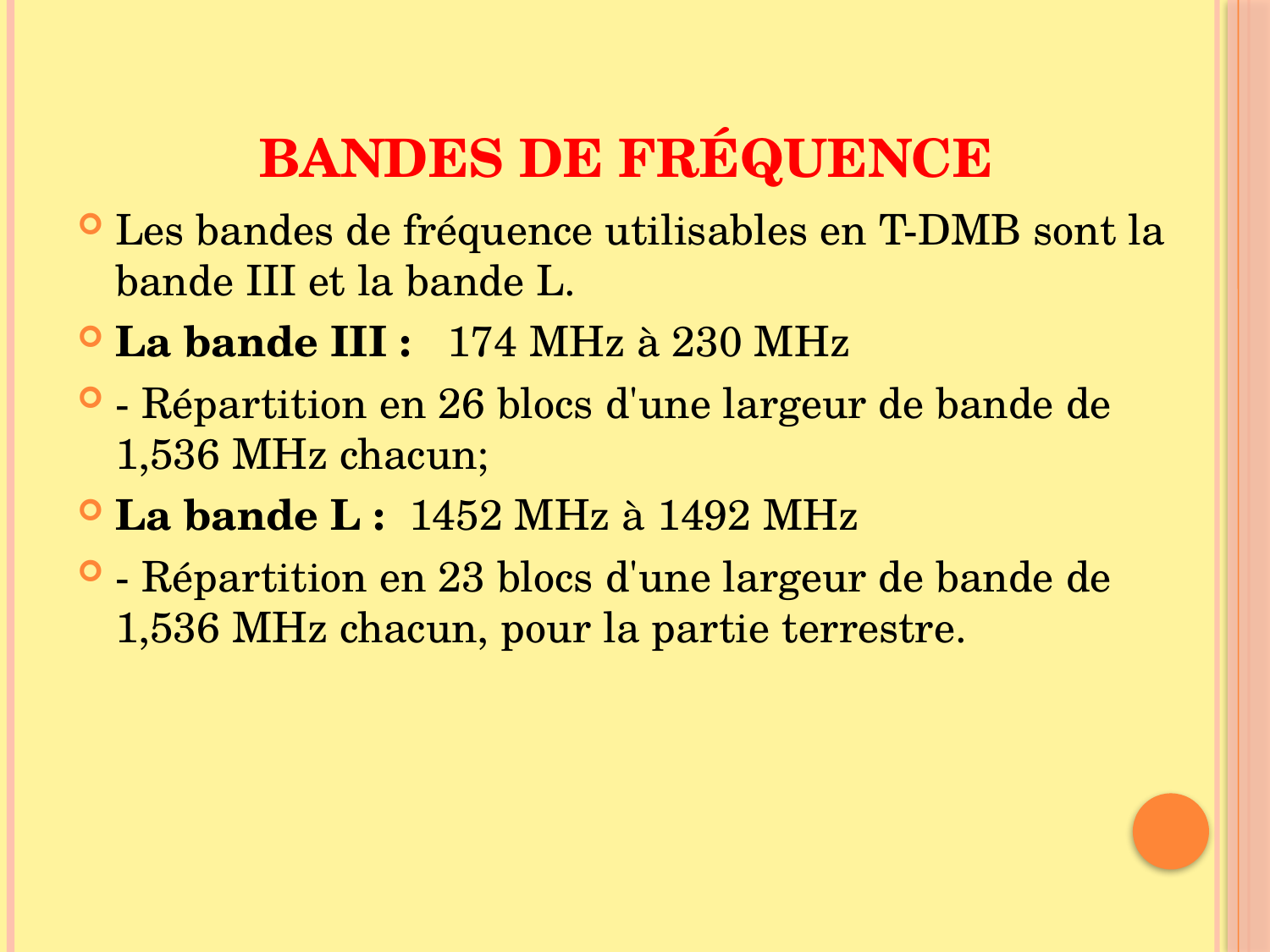

# Bandes de fréquence
Les bandes de fréquence utilisables en T-DMB sont la bande III et la bande L.
La bande III :   174 MHz à 230 MHz
- Répartition en 26 blocs d'une largeur de bande de 1,536 MHz chacun;
La bande L :  1452 MHz à 1492 MHz
- Répartition en 23 blocs d'une largeur de bande de 1,536 MHz chacun, pour la partie terrestre.